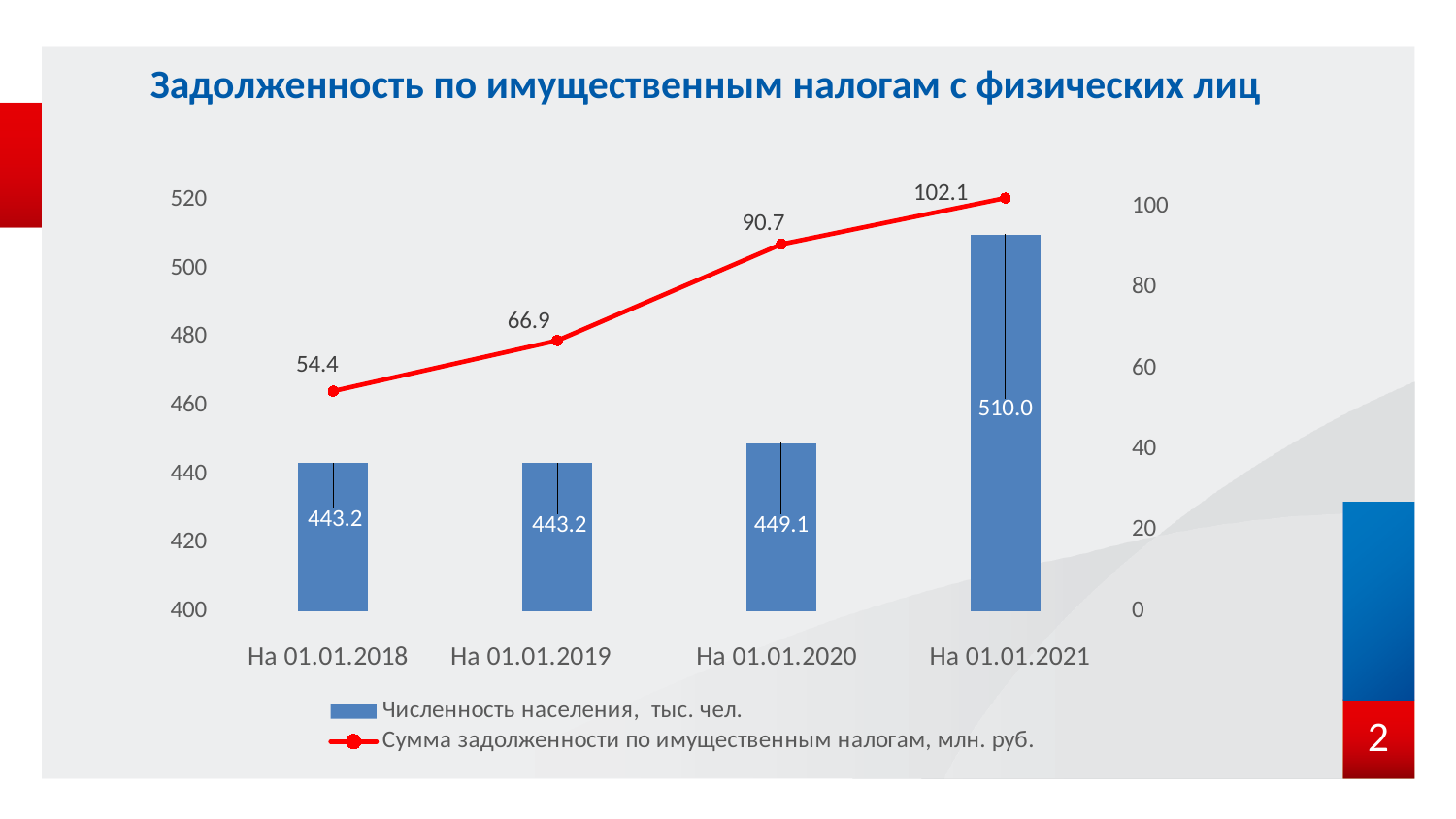

# Задолженность по имущественным налогам с физических лиц

### Chart

| Category | Численность населения,  тыс. чел. | Сумма задолженности по имущественным налогам, млн. руб. |
|---|---|---|
| на 01.01.2018 | 443.2 | 54.4 |
| на 01.01.2019 | 443.2 | 66.9 |
| на 01.01.2020 | 449.1 | 90.7 |
| на 01.01.2021 | 510.0 | 102.1 |
2